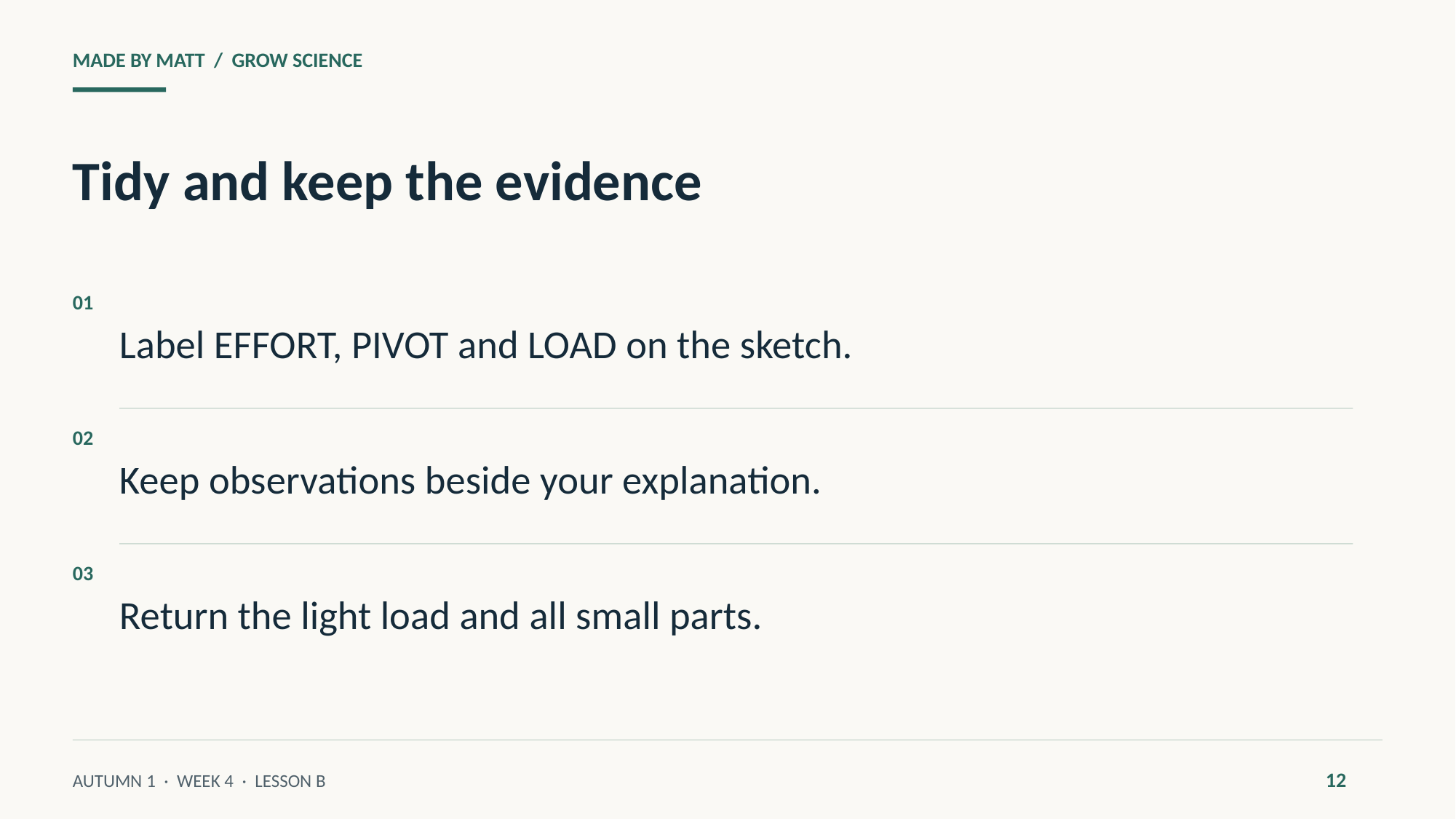

MADE BY MATT  /  GROW SCIENCE

Tidy and keep the evidence
Label EFFORT, PIVOT and LOAD on the sketch.
01

Keep observations beside your explanation.
02

Return the light load and all small parts.
03

12
AUTUMN 1  ·  WEEK 4  ·  LESSON B